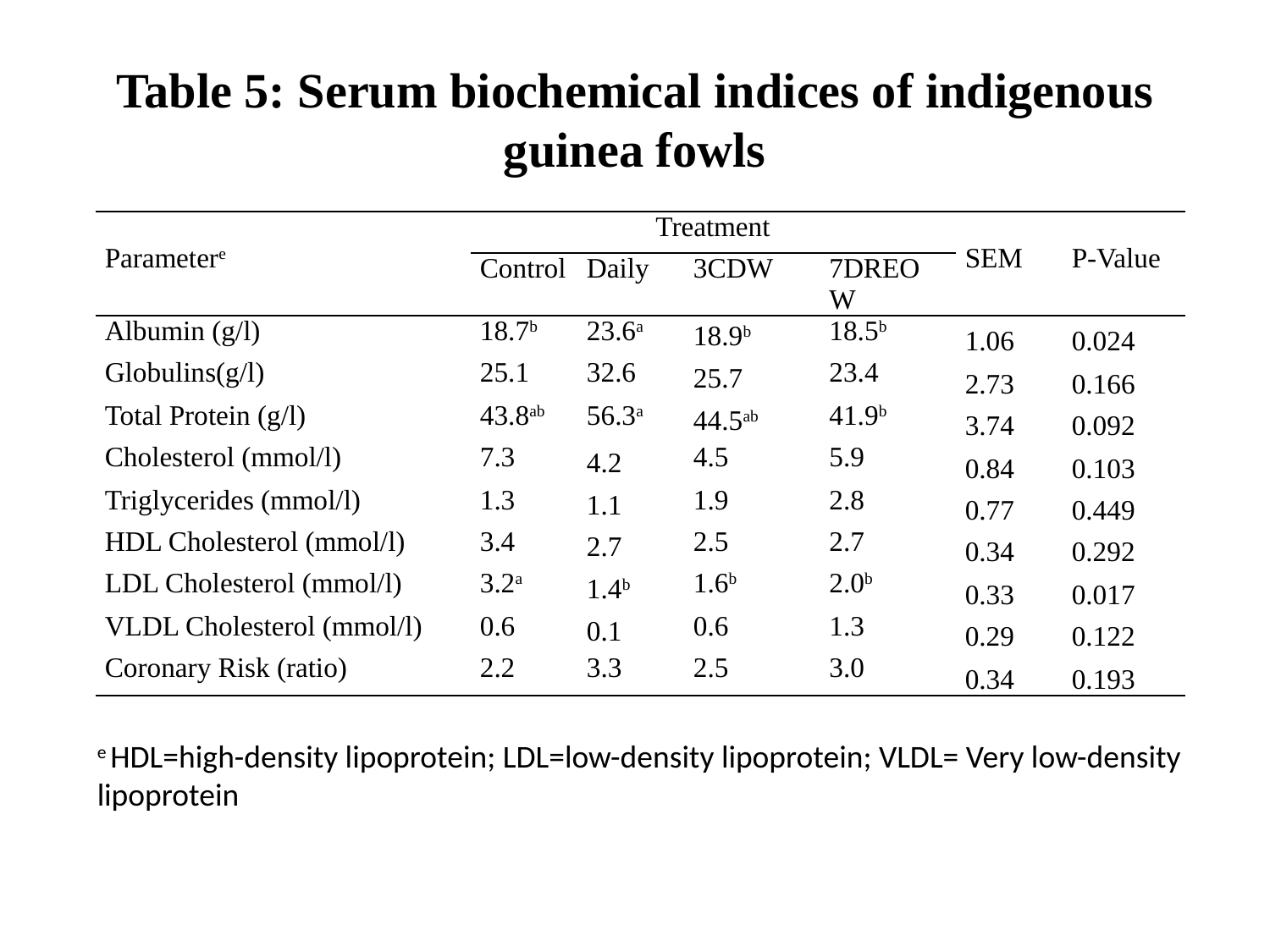

# Table 5: Serum biochemical indices of indigenous guinea fowls
| Parametere | Treatment |  |  |  | SEM | P-Value |
| --- | --- | --- | --- | --- | --- | --- |
|  | Control | Daily | 3CDW | 7DREOW |  |  |
| Albumin (g/l) | 18.7b | 23.6a | 18.9b | 18.5b | 1.06 | 0.024 |
| Globulins(g/l) | 25.1 | 32.6 | 25.7 | 23.4 | 2.73 | 0.166 |
| Total Protein (g/l) | 43.8ab | 56.3a | 44.5ab | 41.9b | 3.74 | 0.092 |
| Cholesterol (mmol/l) | 7.3 | 4.2 | 4.5 | 5.9 | 0.84 | 0.103 |
| Triglycerides (mmol/l) | 1.3 | 1.1 | 1.9 | 2.8 | 0.77 | 0.449 |
| HDL Cholesterol (mmol/l) | 3.4 | 2.7 | 2.5 | 2.7 | 0.34 | 0.292 |
| LDL Cholesterol (mmol/l) | 3.2a | 1.4b | 1.6b | 2.0b | 0.33 | 0.017 |
| VLDL Cholesterol (mmol/l) | 0.6 | 0.1 | 0.6 | 1.3 | 0.29 | 0.122 |
| Coronary Risk (ratio) | 2.2 | 3.3 | 2.5 | 3.0 | 0.34 | 0.193 |
e HDL=high-density lipoprotein; LDL=low-density lipoprotein; VLDL= Very low-density lipoprotein